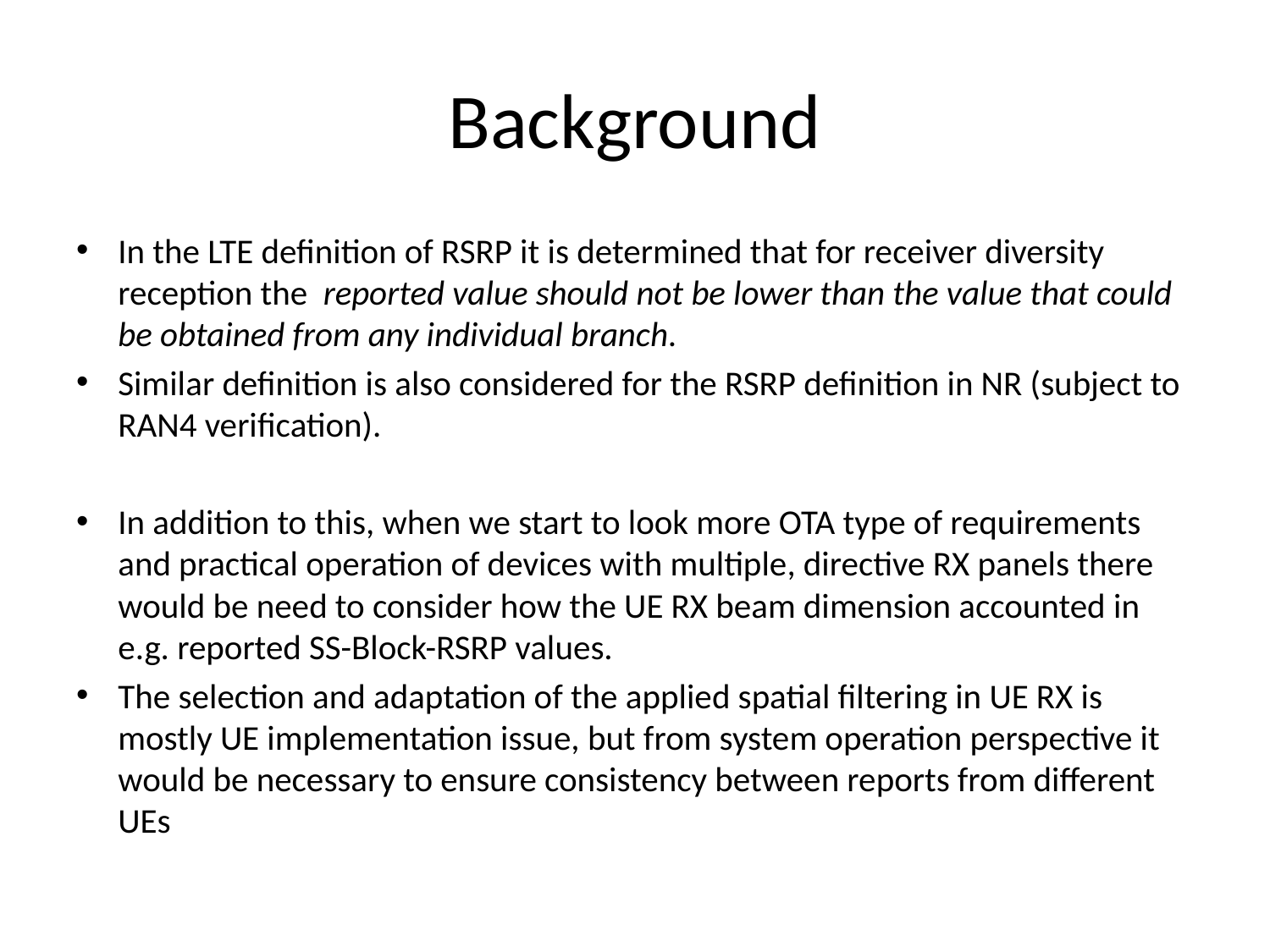

# Background
In the LTE definition of RSRP it is determined that for receiver diversity reception the  reported value should not be lower than the value that could be obtained from any individual branch.
Similar definition is also considered for the RSRP definition in NR (subject to RAN4 verification).

In addition to this, when we start to look more OTA type of requirements and practical operation of devices with multiple, directive RX panels there would be need to consider how the UE RX beam dimension accounted in e.g. reported SS-Block-RSRP values.
The selection and adaptation of the applied spatial filtering in UE RX is mostly UE implementation issue, but from system operation perspective it would be necessary to ensure consistency between reports from different UEs